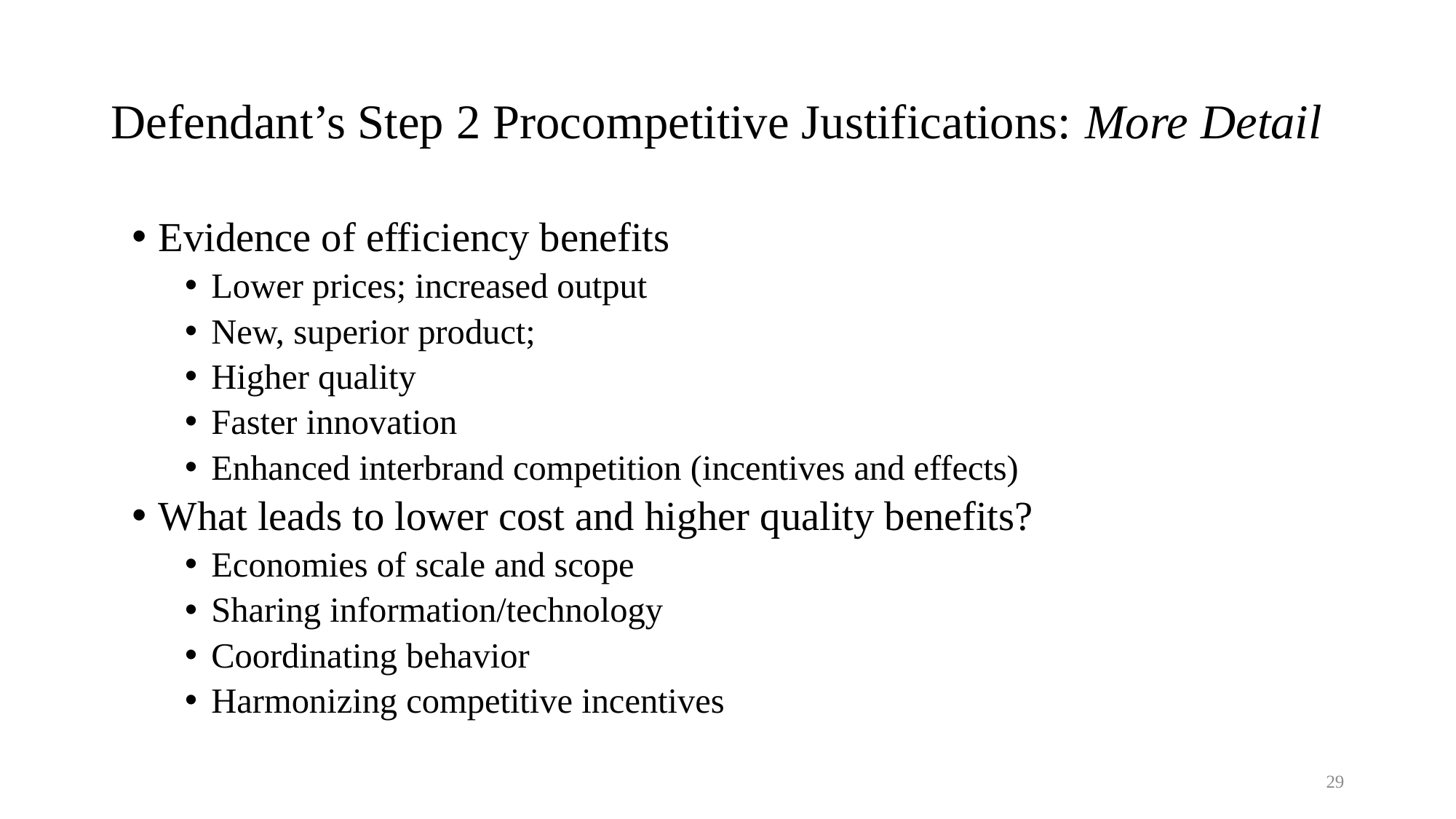

# Defendant’s Step 2 Procompetitive Justifications: More Detail
Evidence of efficiency benefits
Lower prices; increased output
New, superior product;
Higher quality
Faster innovation
Enhanced interbrand competition (incentives and effects)
What leads to lower cost and higher quality benefits?
Economies of scale and scope
Sharing information/technology
Coordinating behavior
Harmonizing competitive incentives

29